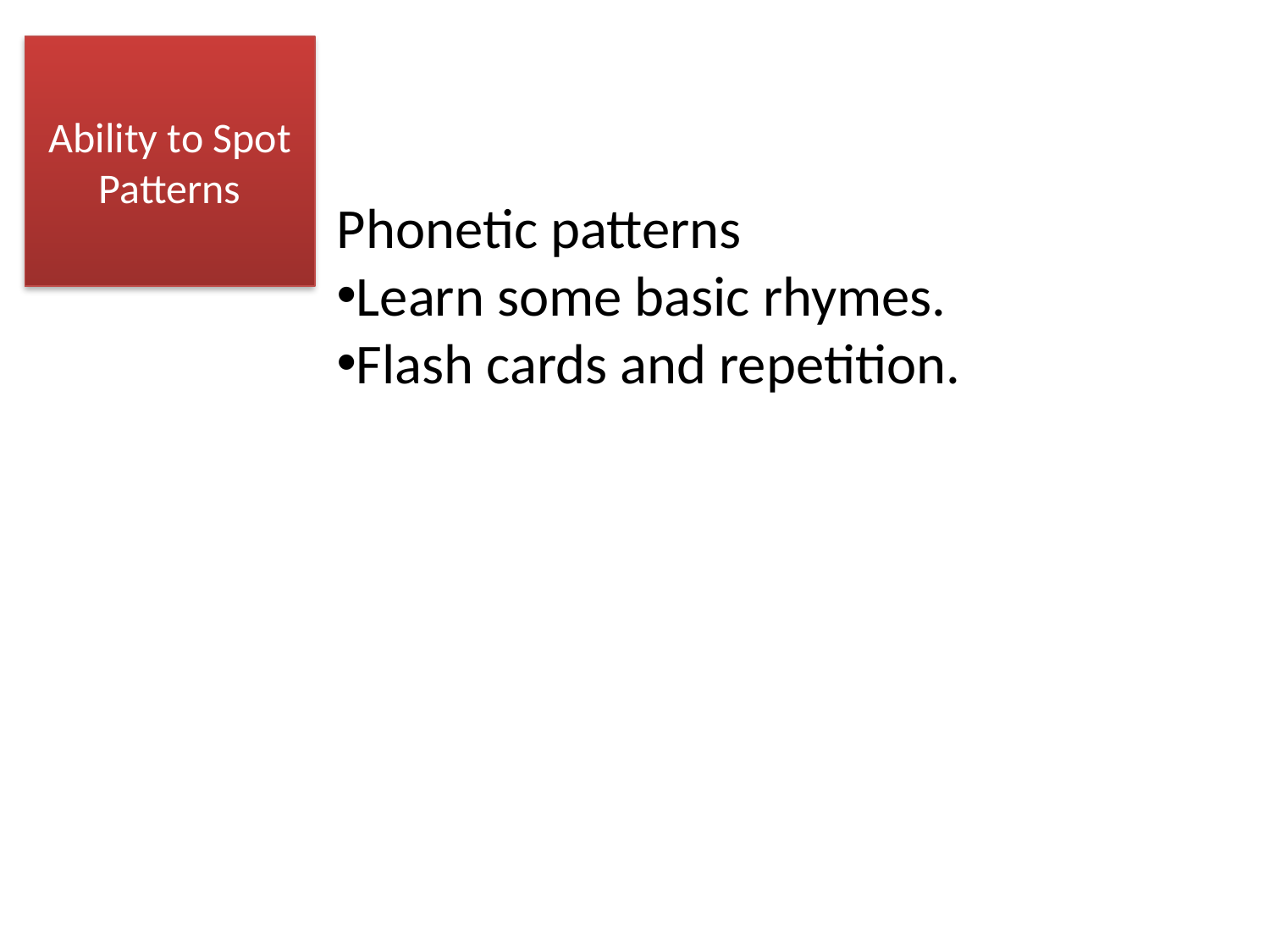

Ability to Spot Patterns
Phonetic patterns
Learn some basic rhymes.
Flash cards and repetition.